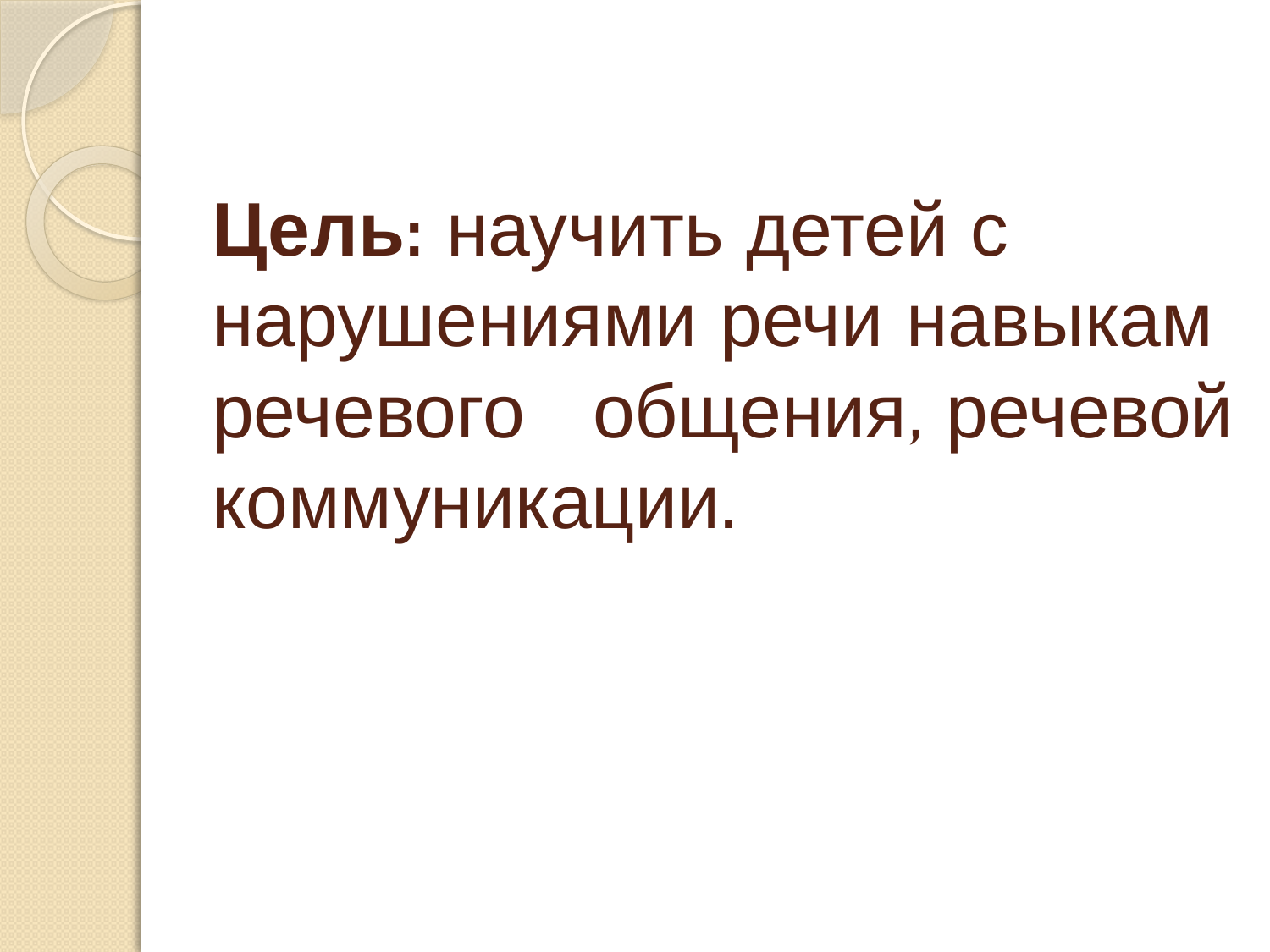

# Цель: научить детей с нарушениями речи навыкам речевого   общения, речевой коммуникации.